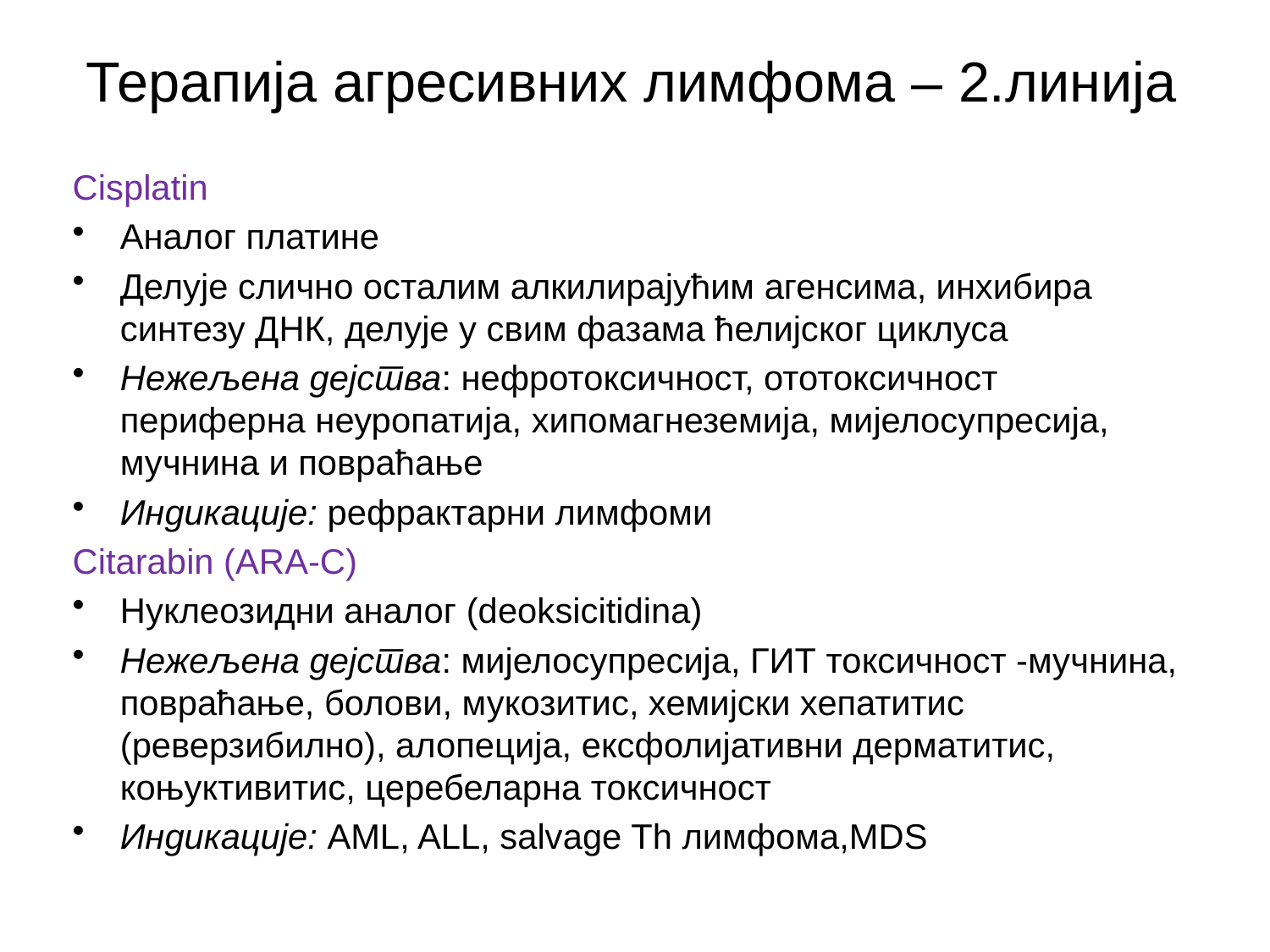

# Терапија агресивних лимфома – 2.линија
Cisplatin
Aналог платине
Делује слично осталим алкилирајућим агенсима, инхибира синтезу ДНК, делује у свим фазама ћелијског циклуса
Нежељена дејства: нефротоксичност, ототоксичност периферна неуропатија, хипомагнеземија, мијелосупресија, мучнина и повраћање
Индикације: рефрактарни лимфоми
Citarabin (ARA-C)
Нуклеозидни аналог (deoksicitidina)
Нежељена дејства: мијелосупресија, ГИТ токсичност -мучнина, повраћање, болови, мукозитис, хемијски хепатитис (реверзибилно), алопеција, ексфолијативни дерматитис, коњуктивитис, церебеларна токсичност
Индикације: АML, ALL, salvage Th лимфома,MDS